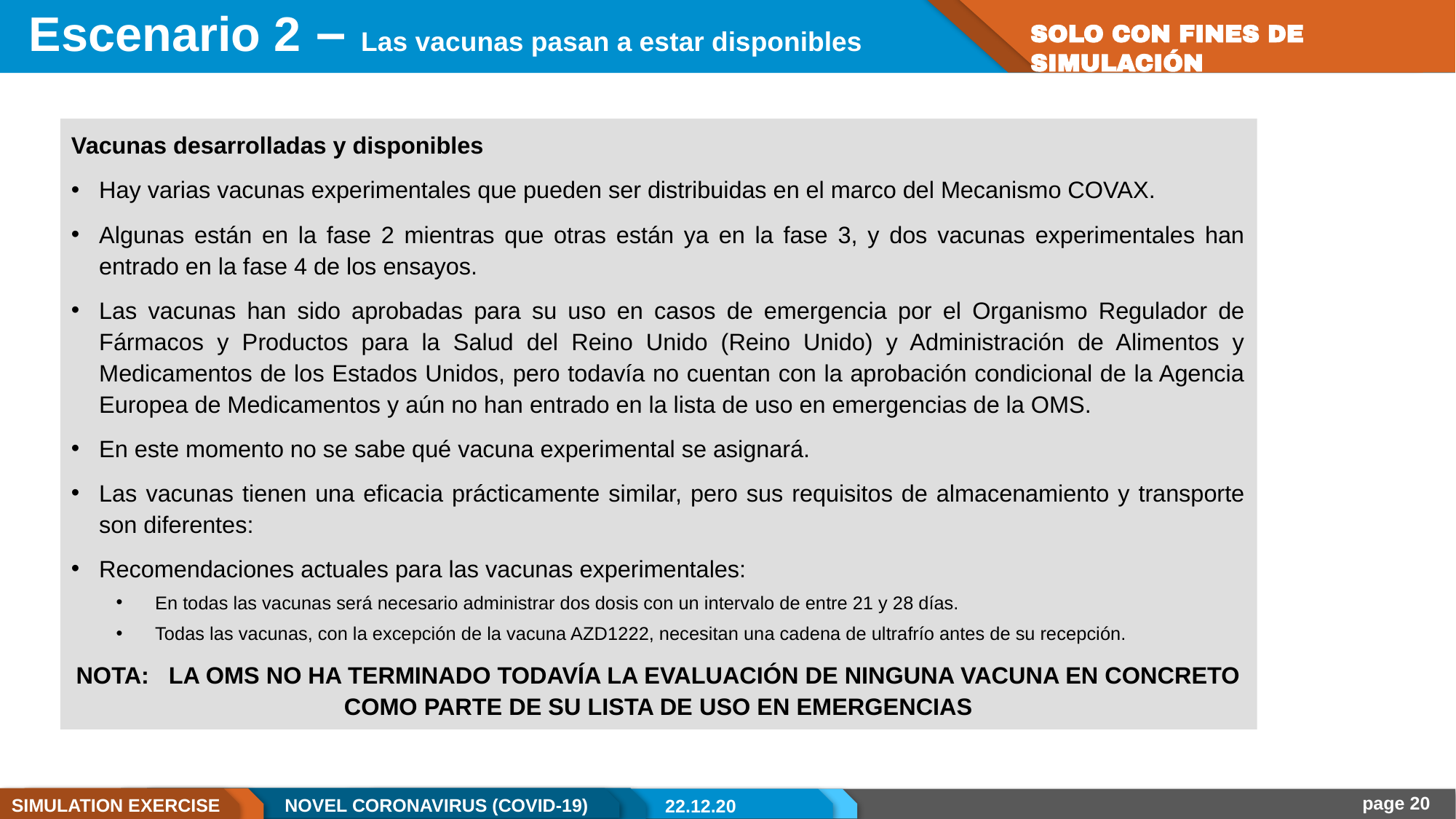

# Escenario 2 – Las vacunas pasan a estar disponibles

SOLO CON FINES DE SIMULACIÓN
Vacunas desarrolladas y disponibles
Hay varias vacunas experimentales que pueden ser distribuidas en el marco del Mecanismo COVAX.
Algunas están en la fase 2 mientras que otras están ya en la fase 3, y dos vacunas experimentales han entrado en la fase 4 de los ensayos.
Las vacunas han sido aprobadas para su uso en casos de emergencia por el Organismo Regulador de Fármacos y Productos para la Salud del Reino Unido (Reino Unido) y Administración de Alimentos y Medicamentos de los Estados Unidos, pero todavía no cuentan con la aprobación condicional de la Agencia Europea de Medicamentos y aún no han entrado en la lista de uso en emergencias de la OMS.
En este momento no se sabe qué vacuna experimental se asignará.
Las vacunas tienen una eficacia prácticamente similar, pero sus requisitos de almacenamiento y transporte son diferentes:
Recomendaciones actuales para las vacunas experimentales:
En todas las vacunas será necesario administrar dos dosis con un intervalo de entre 21 y 28 días.
Todas las vacunas, con la excepción de la vacuna AZD1222, necesitan una cadena de ultrafrío antes de su recepción.
NOTA:   LA OMS NO HA TERMINADO TODAVÍA LA EVALUACIÓN DE NINGUNA VACUNA EN CONCRETO COMO PARTE DE SU LISTA DE USO EN EMERGENCIAS
22.12.20